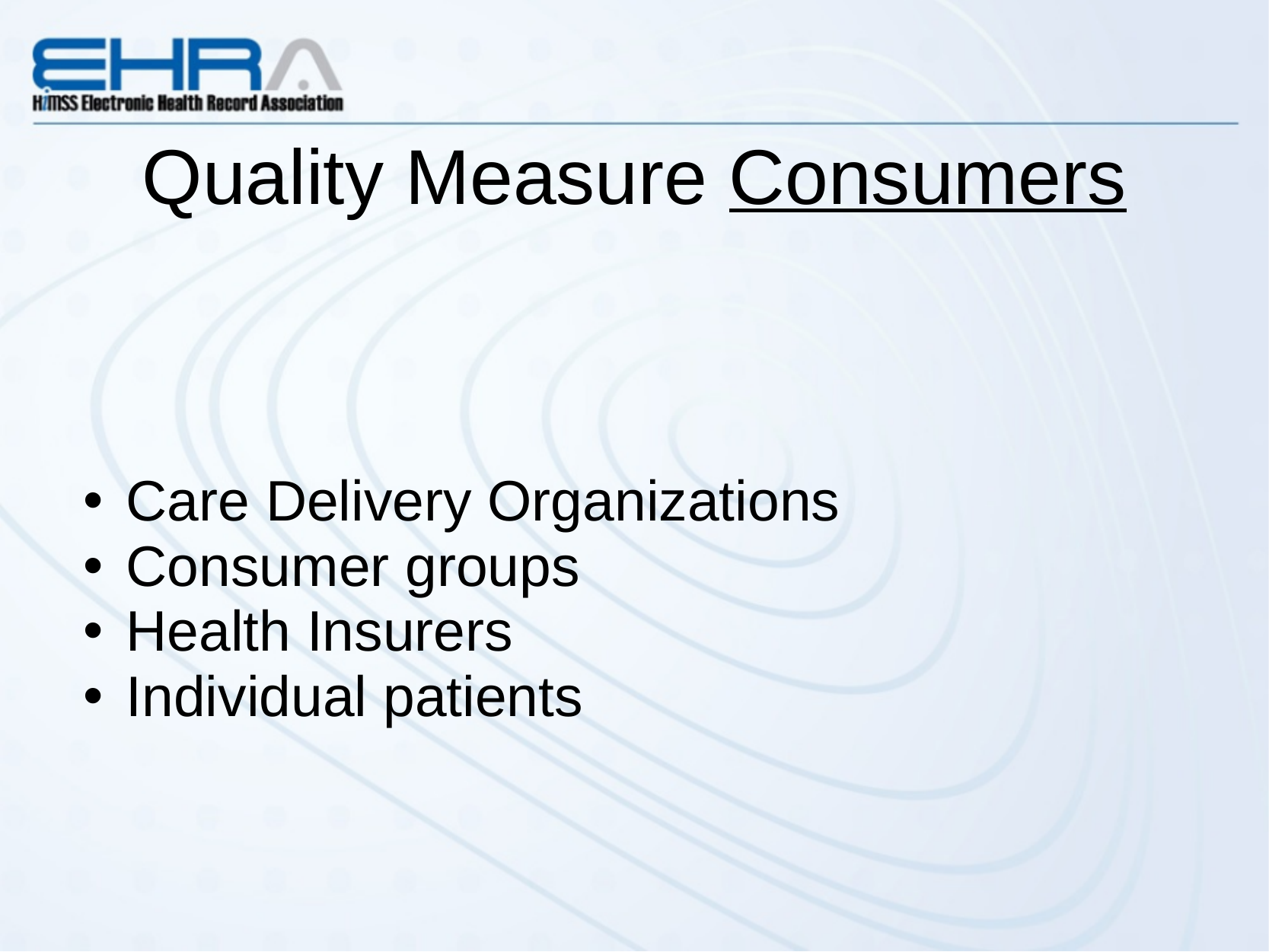

# Quality Measure Consumers

Care Delivery Organizations
Consumer groups
Health Insurers
Individual patients